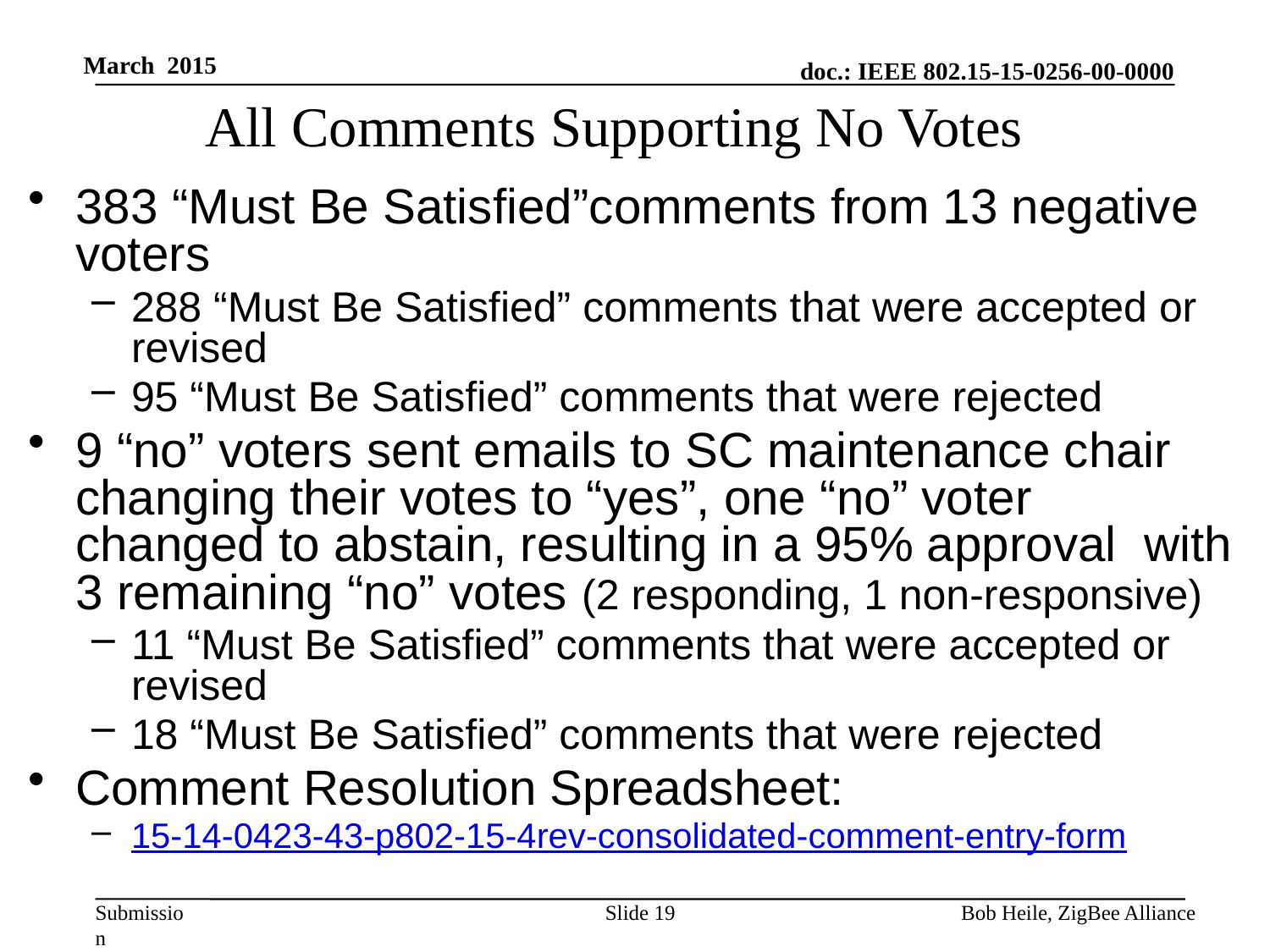

All Comments Supporting No Votes
383 “Must Be Satisfied”comments from 13 negative voters
288 “Must Be Satisfied” comments that were accepted or revised
95 “Must Be Satisfied” comments that were rejected
9 “no” voters sent emails to SC maintenance chair changing their votes to “yes”, one “no” voter changed to abstain, resulting in a 95% approval  with 3 remaining “no” votes (2 responding, 1 non-responsive)
11 “Must Be Satisfied” comments that were accepted or revised
18 “Must Be Satisfied” comments that were rejected
Comment Resolution Spreadsheet:
15-14-0423-43-p802-15-4rev-consolidated-comment-entry-form
Slide 19
Bob Heile, ZigBee Alliance